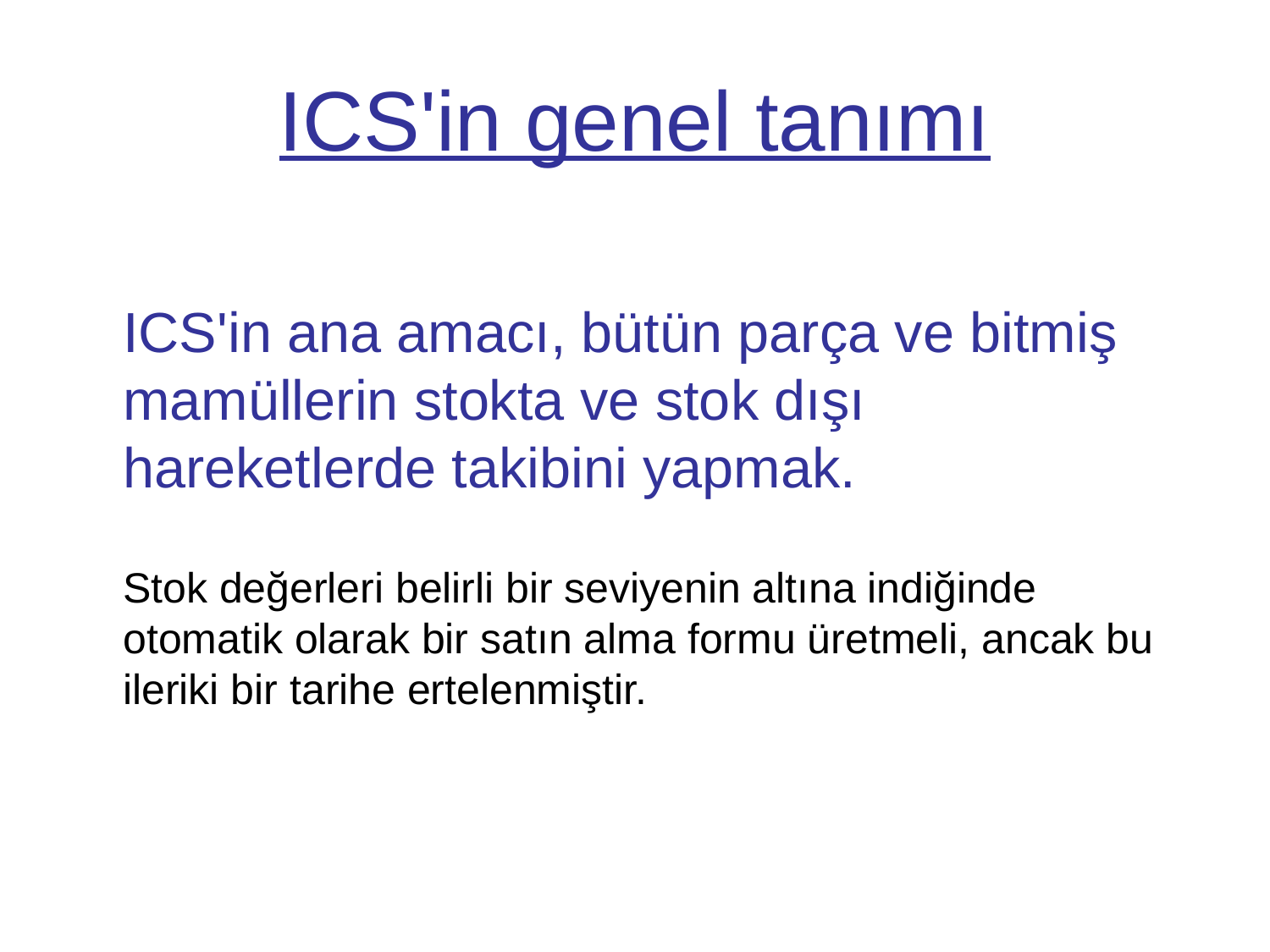

# ICS'in genel tanımı
ICS'in ana amacı, bütün parça ve bitmiş mamüllerin stokta ve stok dışı hareketlerde takibini yapmak.
Stok değerleri belirli bir seviyenin altına indiğinde otomatik olarak bir satın alma formu üretmeli, ancak bu ileriki bir tarihe ertelenmiştir.